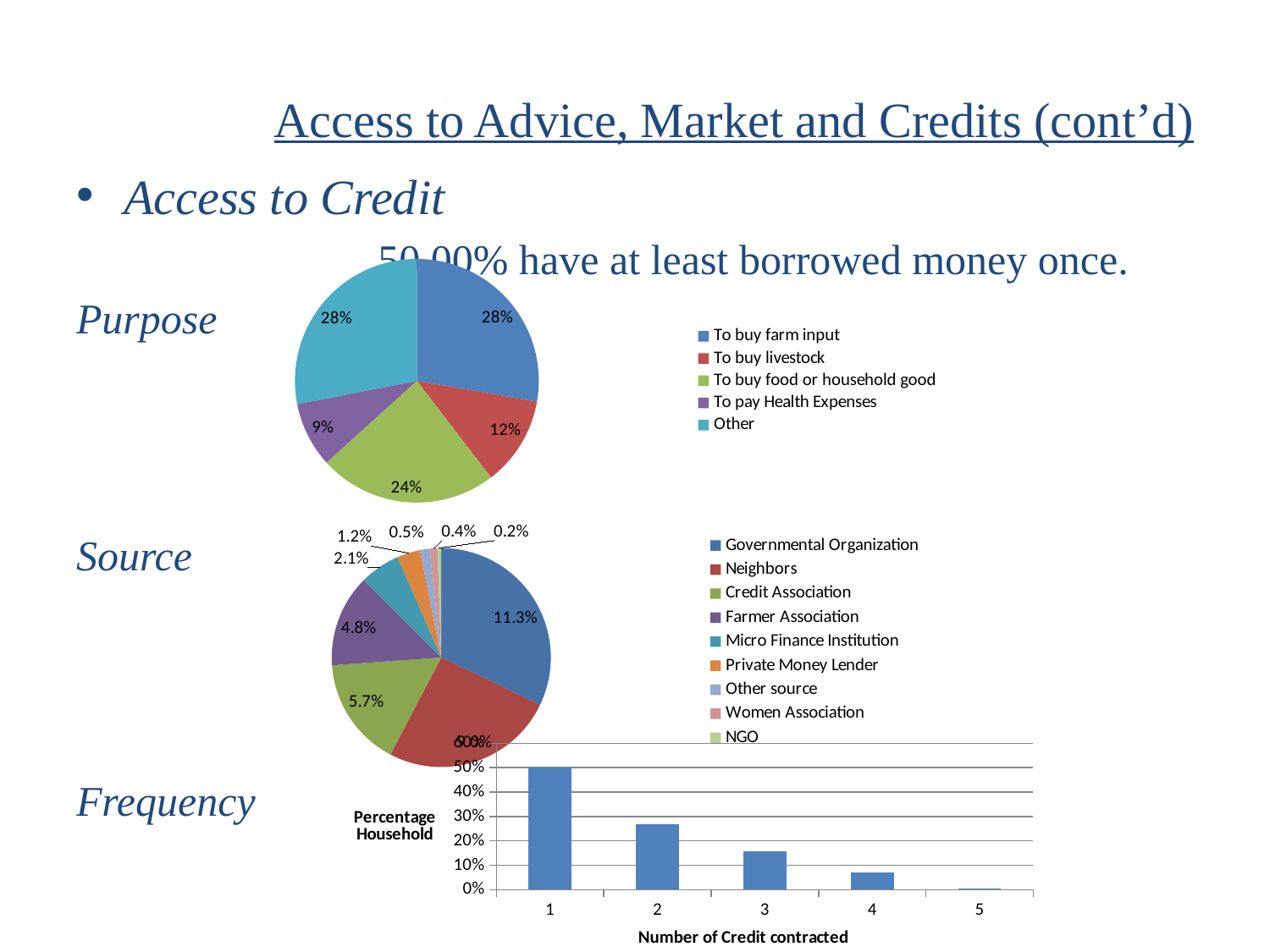

# Access to Advice, Market and Credits (cont’d)
Access to Credit
			50.00% have at least borrowed money once.
Purpose

Source

Frequency

### Chart

| Category |  |
|---|---|
| To buy farm input | 0.27749576988155716 |
| To buy livestock | 0.11844331641285956 |
| To buy food or household good | 0.2368866328257192 |
| To pay Health Expenses | 0.08629441624365485 |
| Other | 0.2808798646362104 |

### Chart

| Category |  |
|---|---|
| Governmental Organization  | 0.113 |
| Neighbors | 0.09000000000000002 |
| Credit Association | 0.05700000000000002 |
| Farmer Association | 0.048 |
| Micro Finance Institution | 0.02100000000000001 |
| Private Money Lender | 0.012 |
| Other source | 0.005000000000000008 |
| Women Association | 0.004000000000000008 |
| NGO | 0.002000000000000004 |

### Chart

| Category |  |
|---|---|